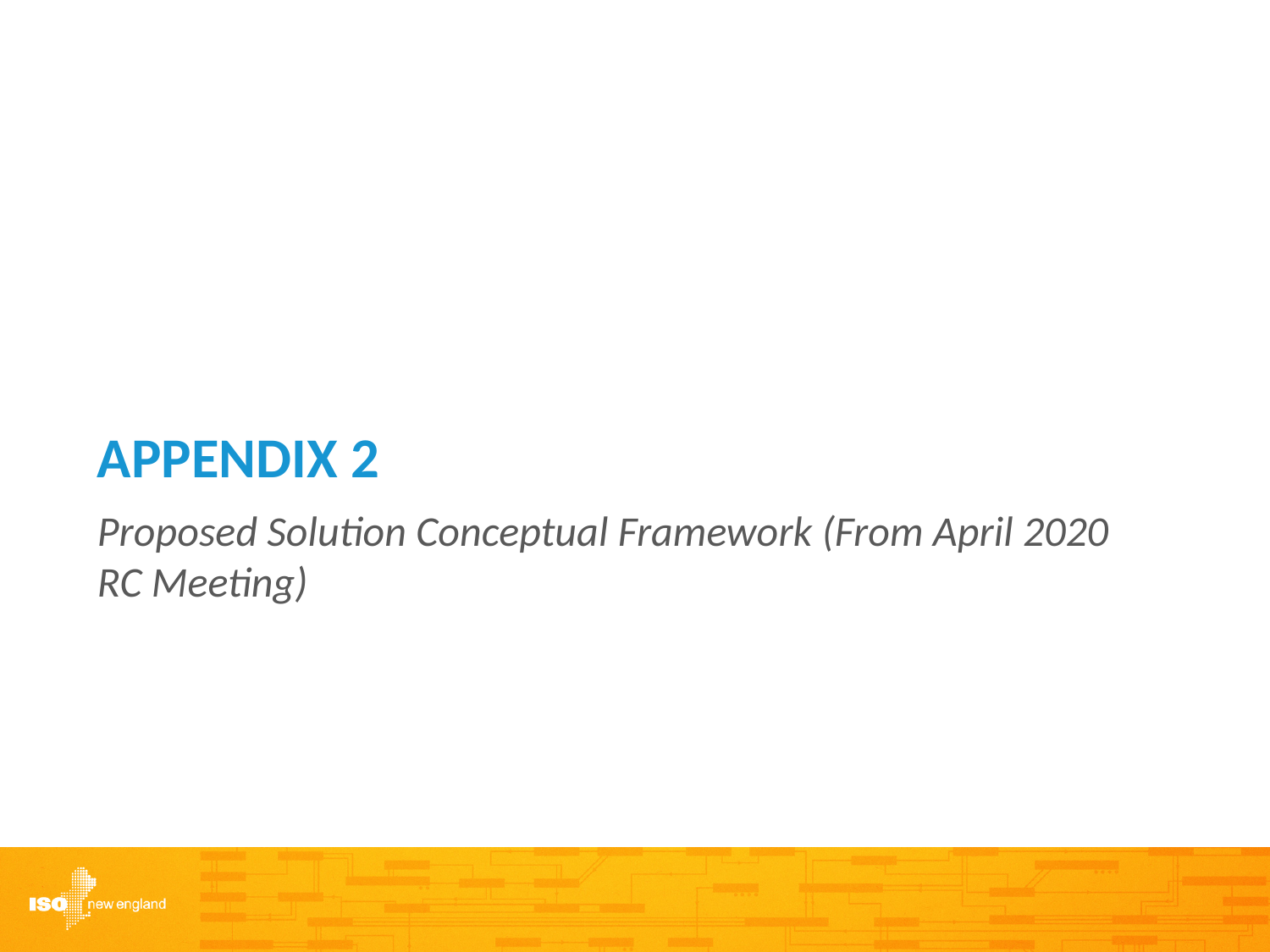

# Appendix 2
Proposed Solution Conceptual Framework (From April 2020 RC Meeting)